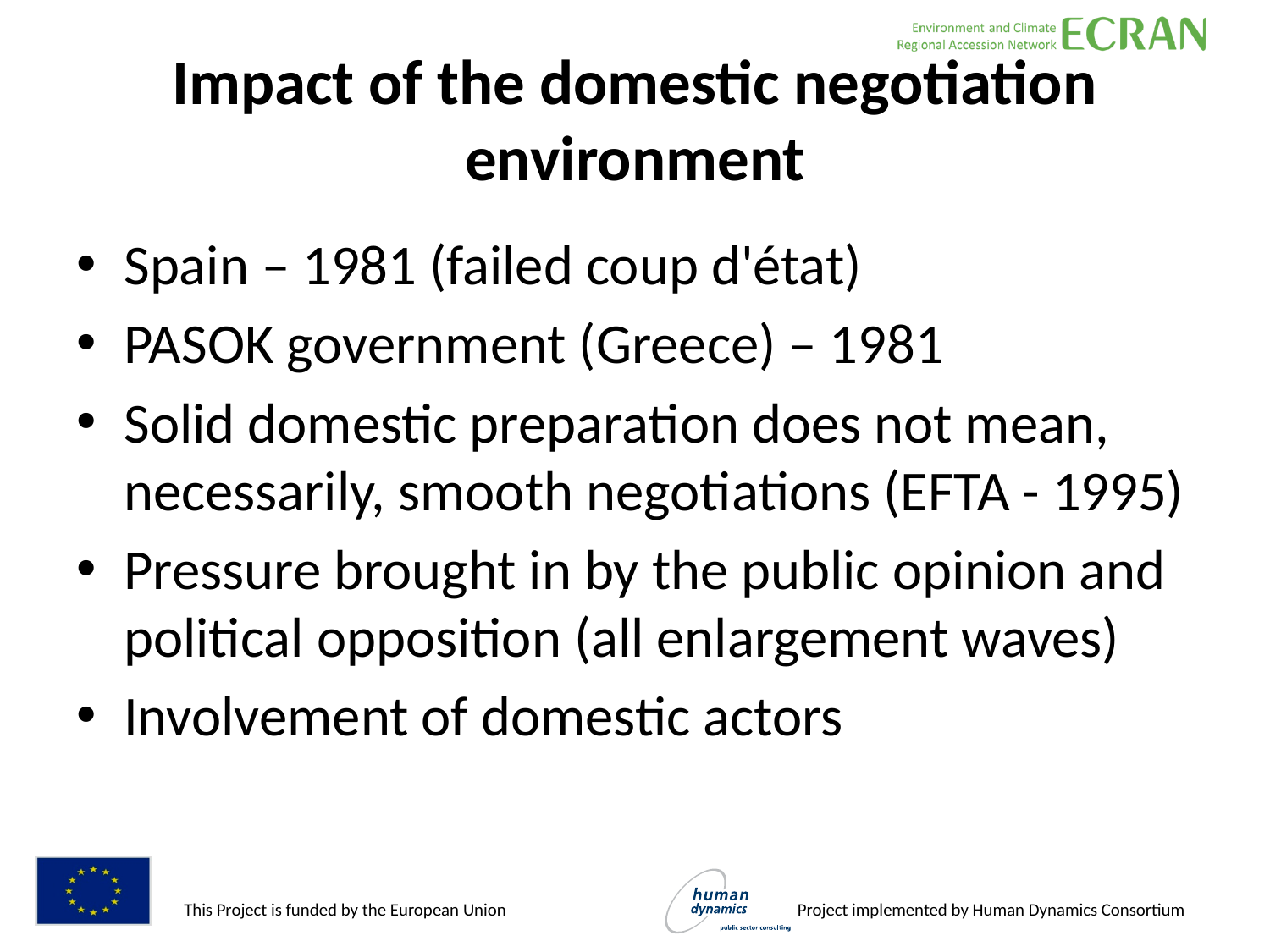

# Impact of the domestic negotiation environment
Spain – 1981 (failed coup d'état)
PASOK government (Greece) – 1981
Solid domestic preparation does not mean, necessarily, smooth negotiations (EFTA - 1995)
Pressure brought in by the public opinion and political opposition (all enlargement waves)
Involvement of domestic actors